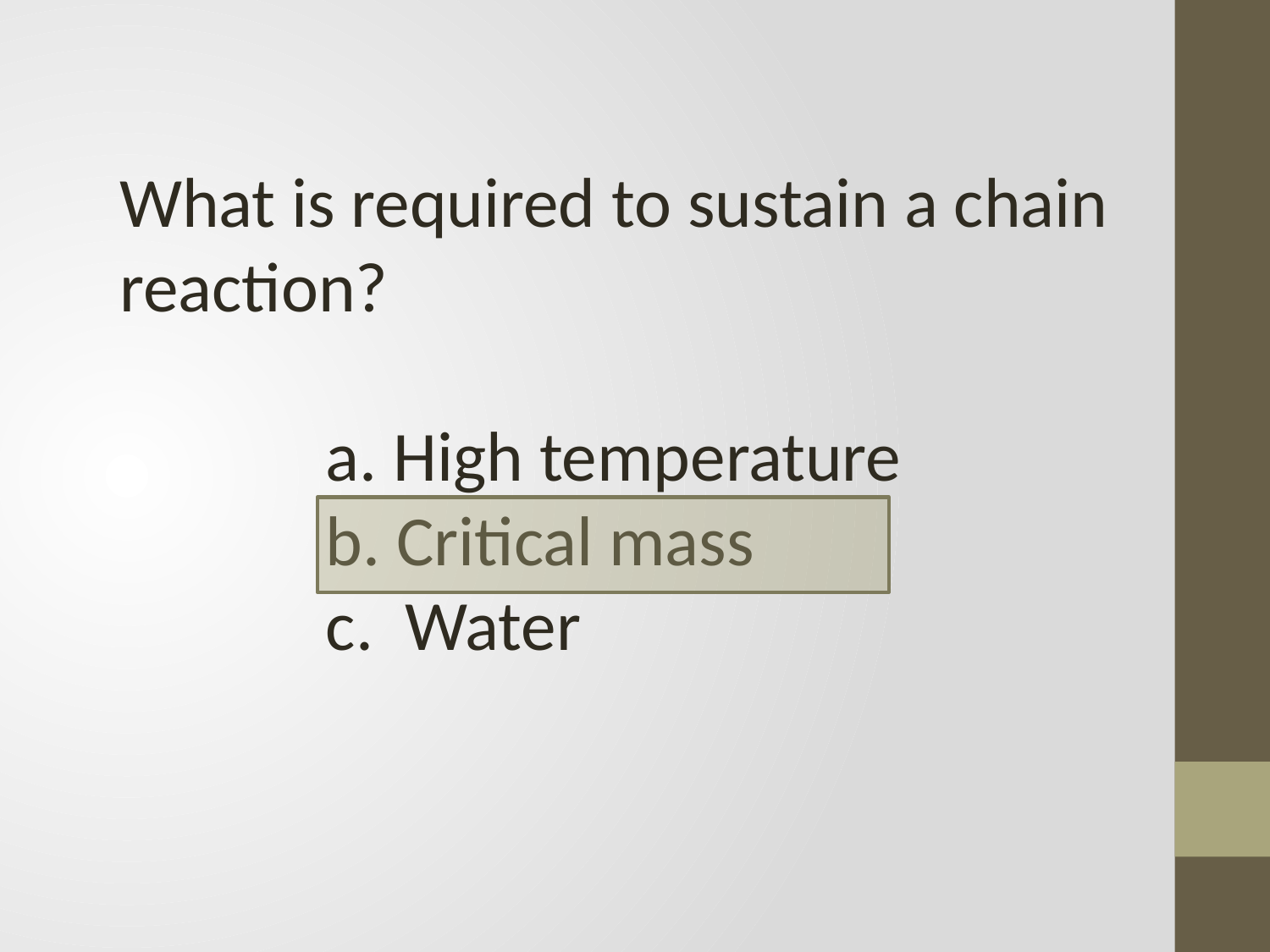

What is required to sustain a chain reaction?

             a. High temperature
             b. Critical mass
             c.  Water